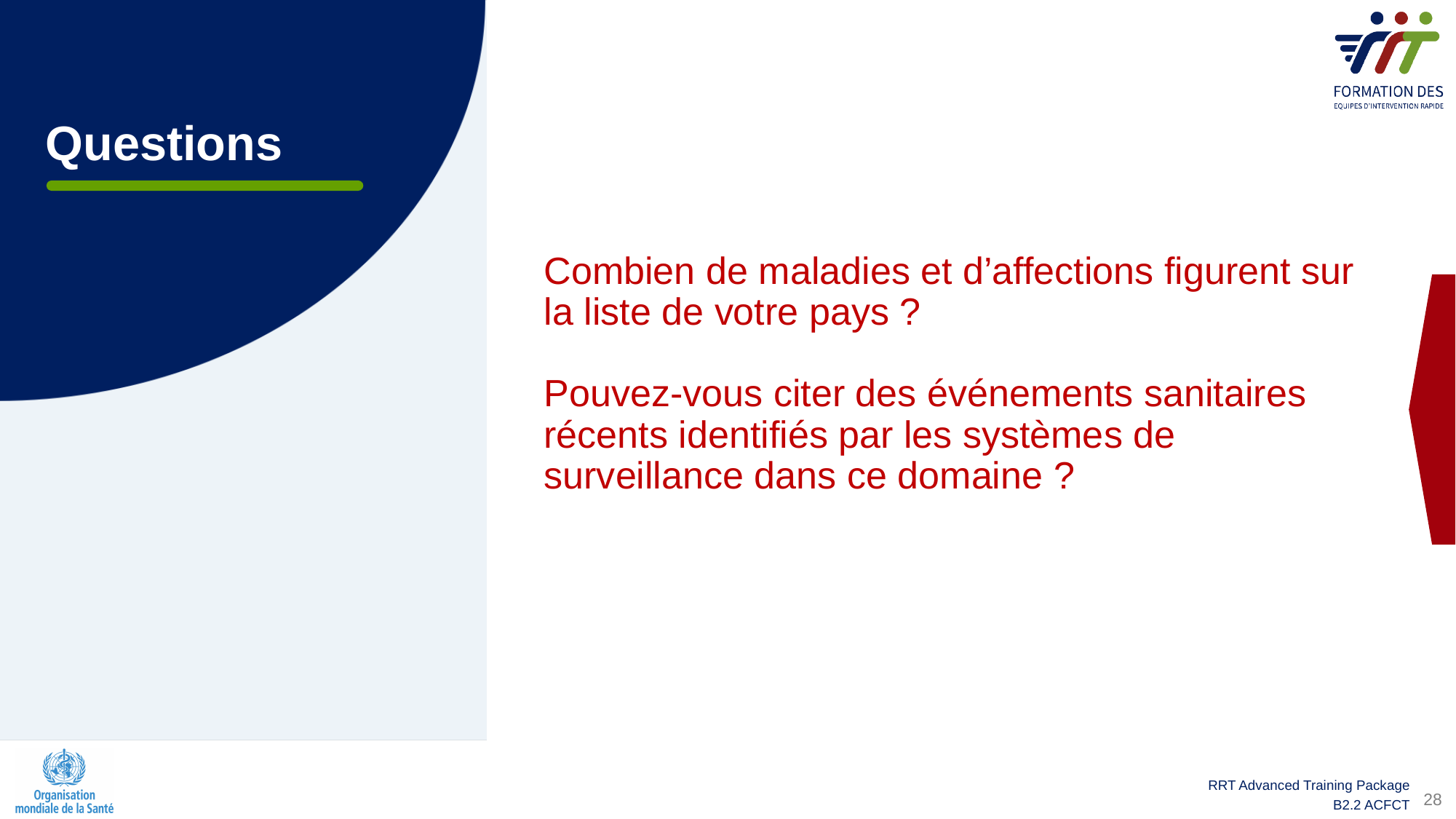

# Questions
Combien de maladies et d’affections figurent sur la liste de votre pays ?
Pouvez-vous citer des événements sanitaires récents identifiés par les systèmes de surveillance dans ce domaine ?